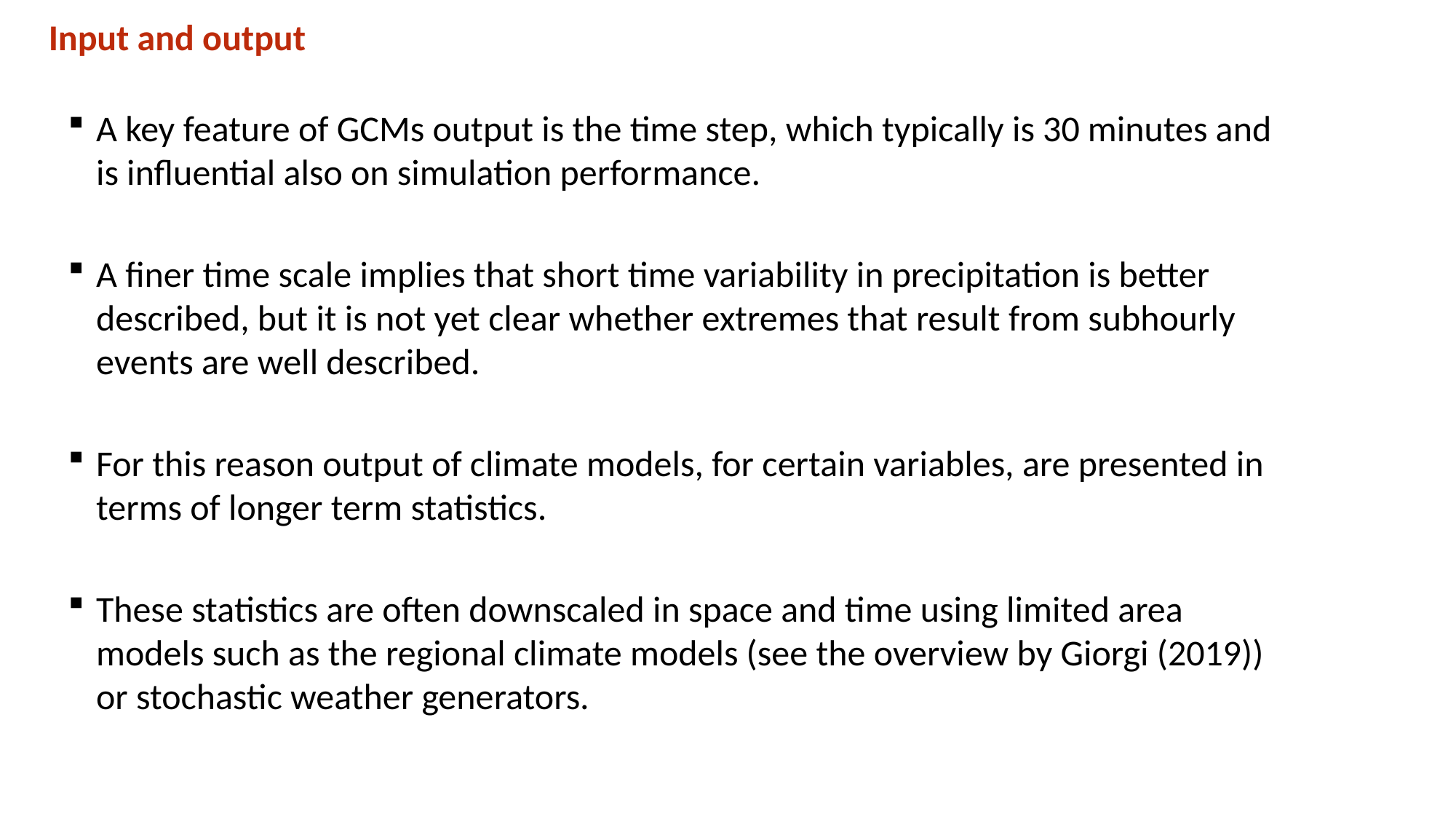

Input and output
A key feature of GCMs output is the time step, which typically is 30 minutes and is influential also on simulation performance.

A finer time scale implies that short time variability in precipitation is better described, but it is not yet clear whether extremes that result from subhourly events are well described.

For this reason output of climate models, for certain variables, are presented in terms of longer term statistics.

These statistics are often downscaled in space and time using limited area models such as the regional climate models (see the overview by Giorgi (2019)) or stochastic weather generators.